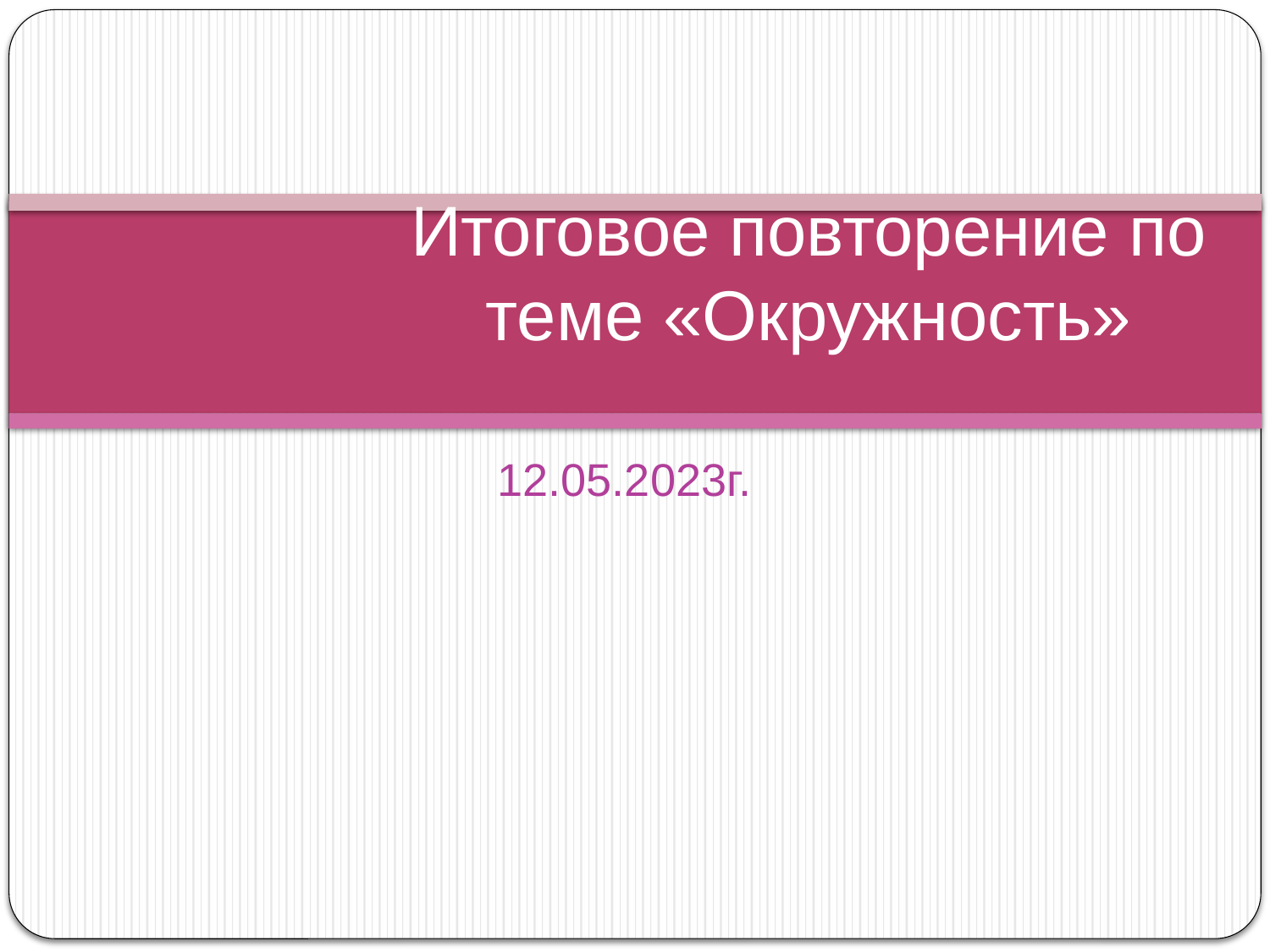

# Итоговое повторение по теме «Окружность»
12.05.2023г.